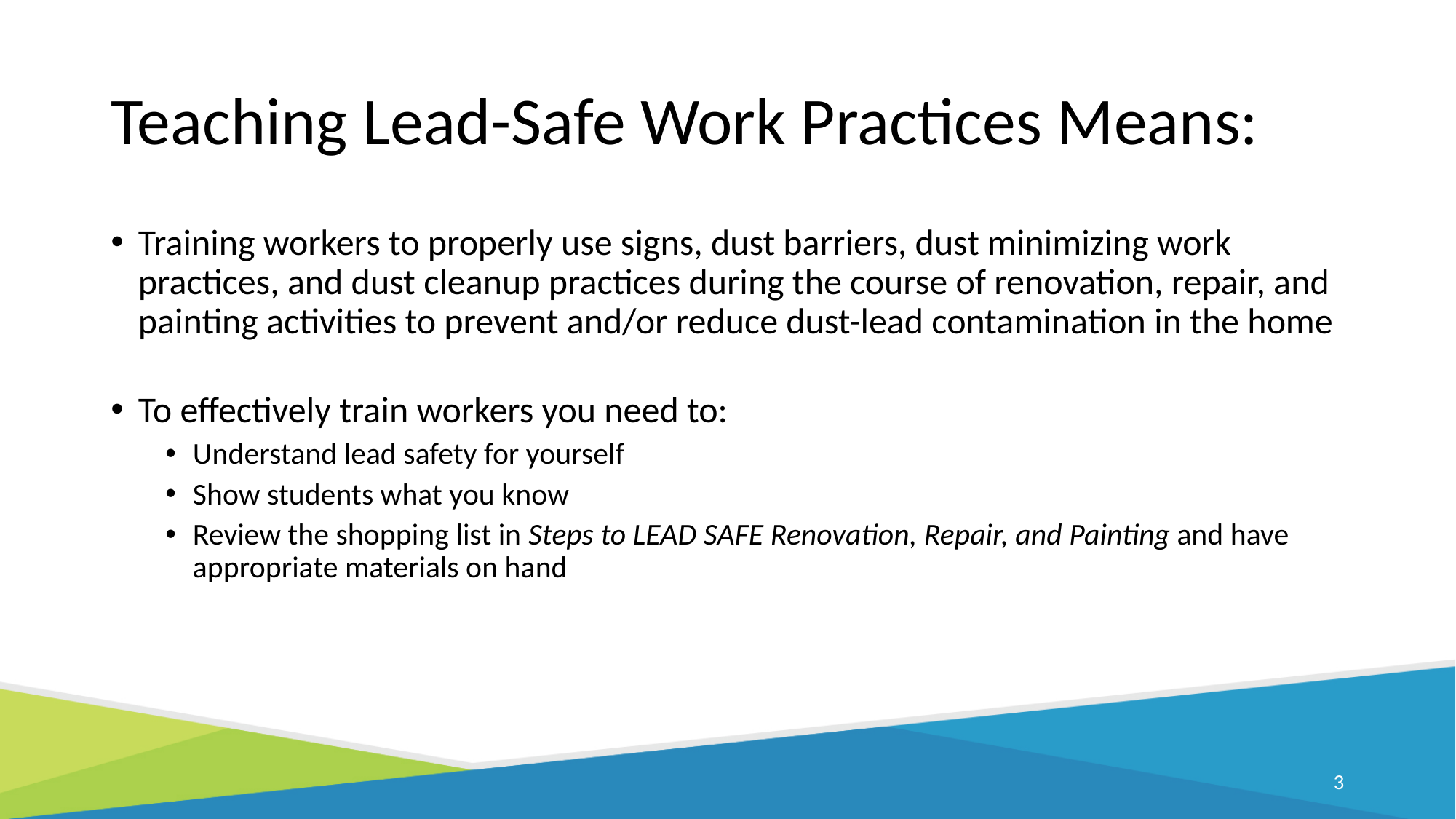

# Teaching Lead-Safe Work Practices Means:
Training workers to properly use signs, dust barriers, dust minimizing work practices, and dust cleanup practices during the course of renovation, repair, and painting activities to prevent and/or reduce dust-lead contamination in the home

To effectively train workers you need to:
Understand lead safety for yourself
Show students what you know
Review the shopping list in Steps to LEAD SAFE Renovation, Repair, and Painting and have appropriate materials on hand

3